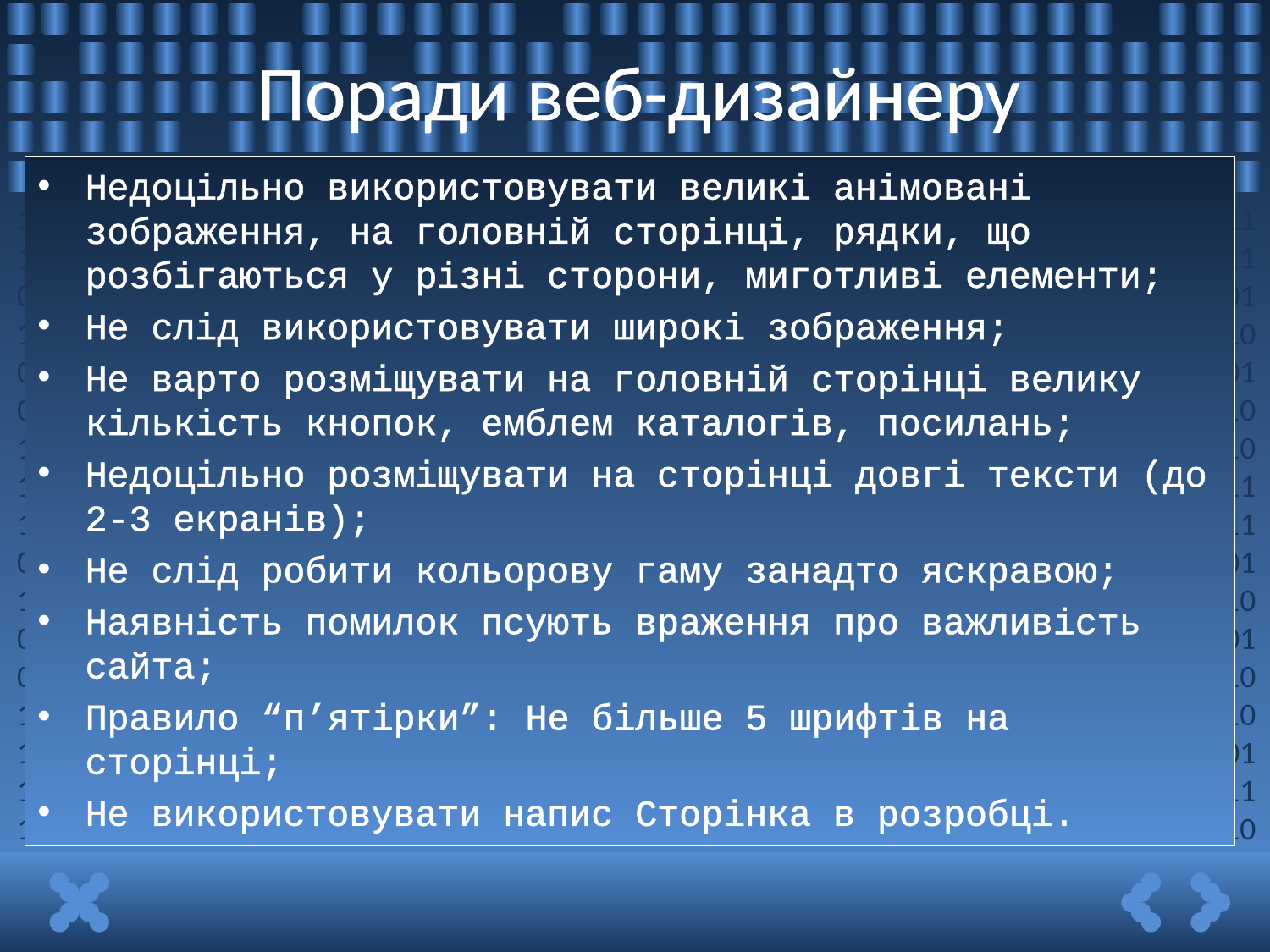

# Поради веб-дизайнеру
Недоцільно використовувати великі анімовані зображення, на головній сторінці, рядки, що розбігаються у різні сторони, миготливі елементи;
Не слід використовувати широкі зображення;
Не варто розміщувати на головній сторінці велику кількість кнопок, емблем каталогів, посилань;
Недоцільно розміщувати на сторінці довгі тексти (до 2-3 екранів);
Не слід робити кольорову гаму занадто яскравою;
Наявність помилок псують враження про важливість сайта;
Правило “п’ятірки”: Не більше 5 шрифтів на сторінці;
Не використовувати напис Сторінка в розробці.